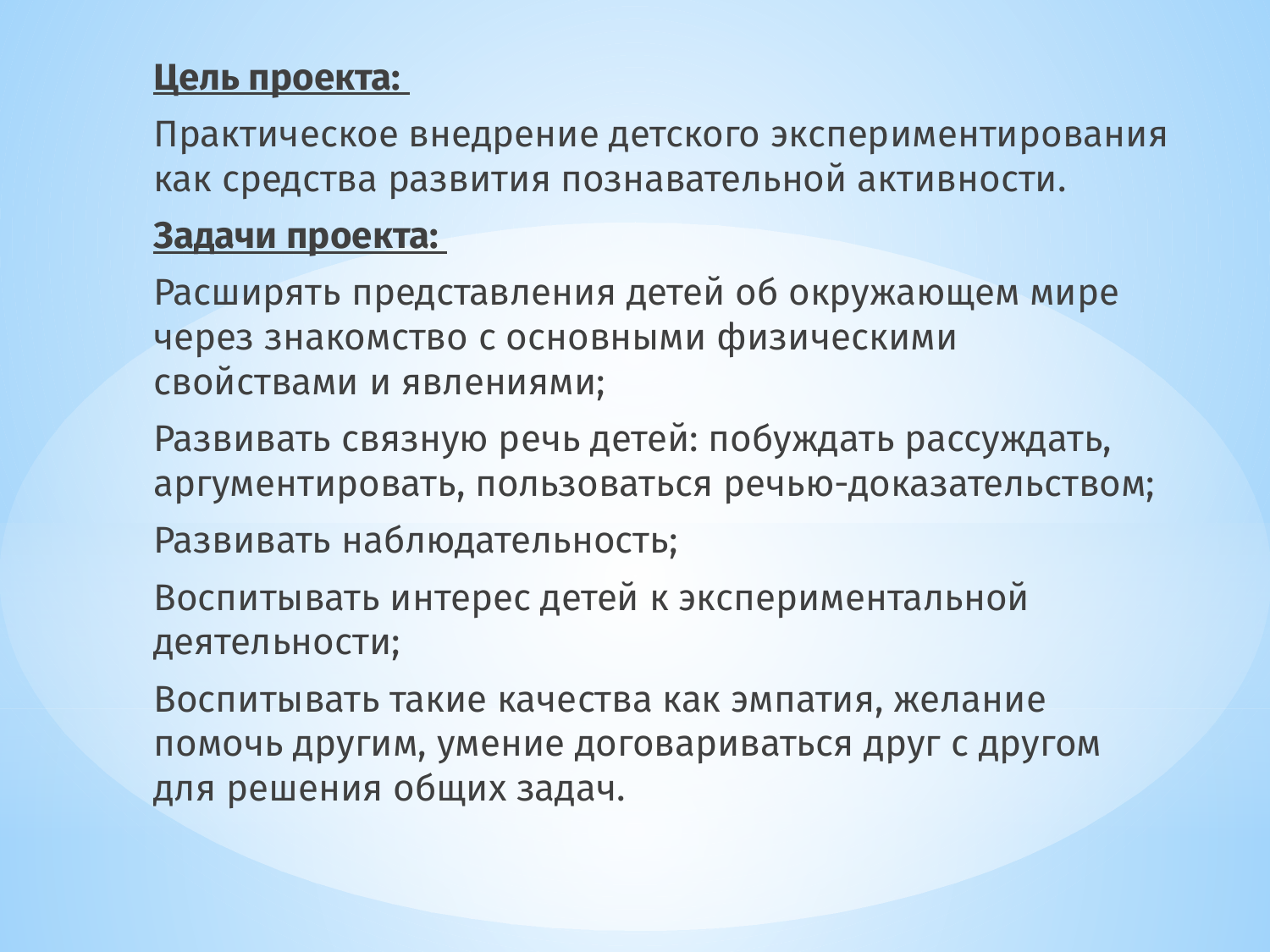

Цель проекта:
Практическое внедрение детского экспериментирования как средства развития познавательной активности.
Задачи проекта:
Расширять представления детей об окружающем мире через знакомство с основными физическими свойствами и явлениями;
Развивать связную речь детей: побуждать рассуждать, аргументировать, пользоваться речью-доказательством;
Развивать наблюдательность;
Воспитывать интерес детей к экспериментальной деятельности;
Воспитывать такие качества как эмпатия, желание помочь другим, умение договариваться друг с другом для решения общих задач.